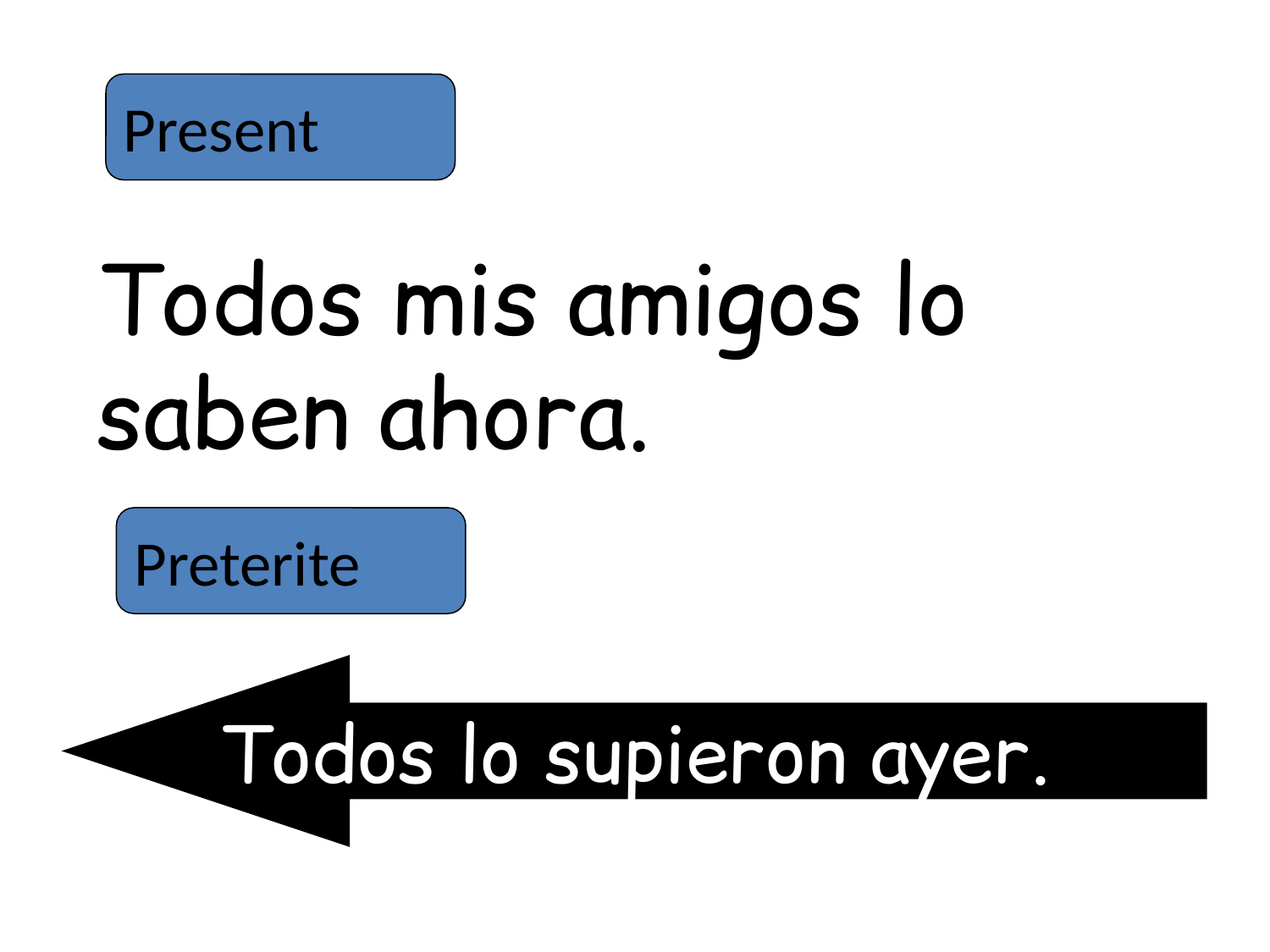

Present
Todos mis amigos lo saben ahora.
Preterite
Todos lo supieron ayer.